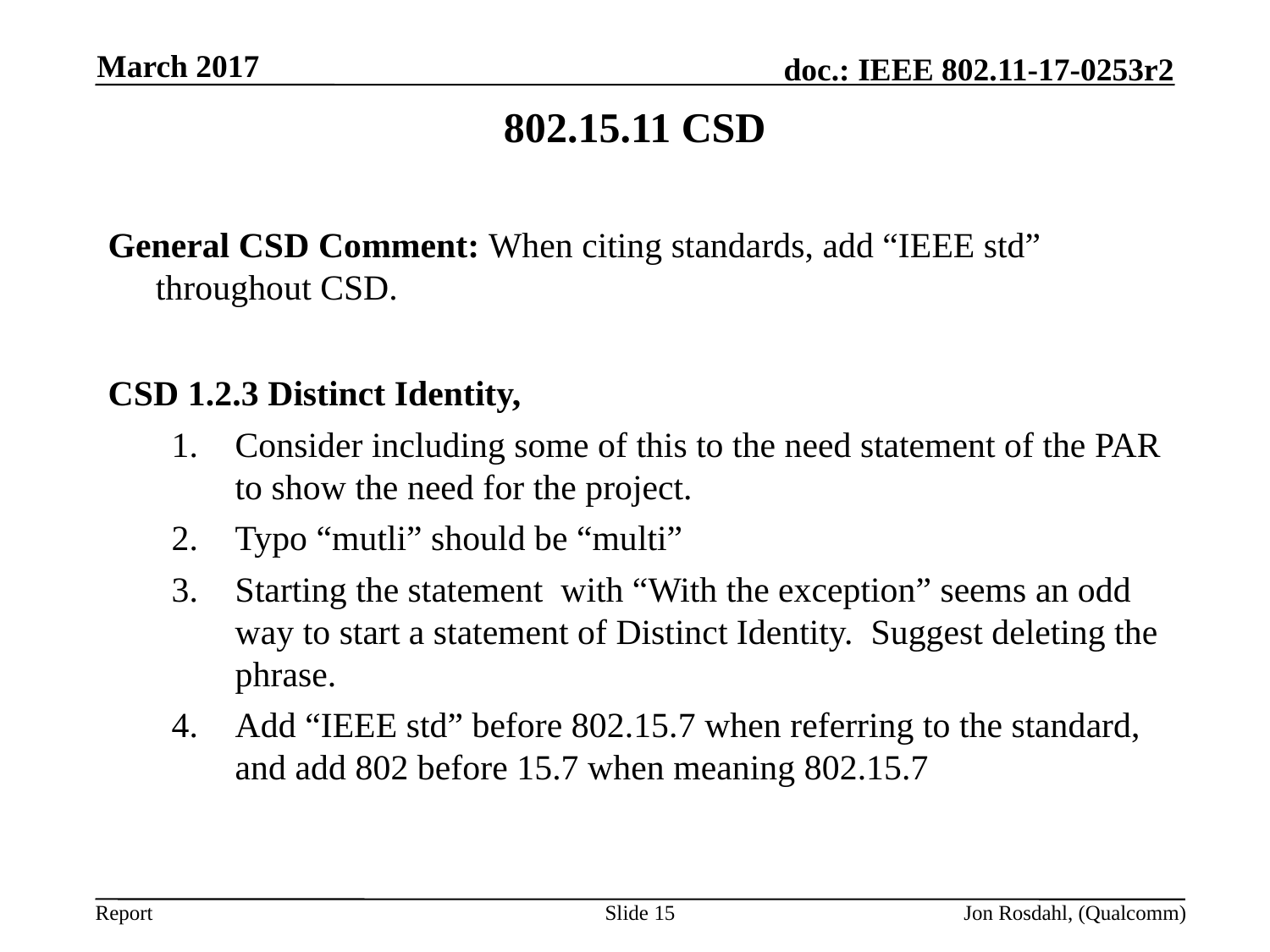

March 2017
# 802.15.11 CSD
General CSD Comment: When citing standards, add “IEEE std” throughout CSD.

CSD 1.2.3 Distinct Identity,
Consider including some of this to the need statement of the PAR to show the need for the project.
Typo “mutli” should be “multi”
Starting the statement  with “With the exception” seems an odd way to start a statement of Distinct Identity.  Suggest deleting the phrase.
Add “IEEE std” before 802.15.7 when referring to the standard, and add 802 before 15.7 when meaning 802.15.7

Slide 15
Jon Rosdahl, (Qualcomm)